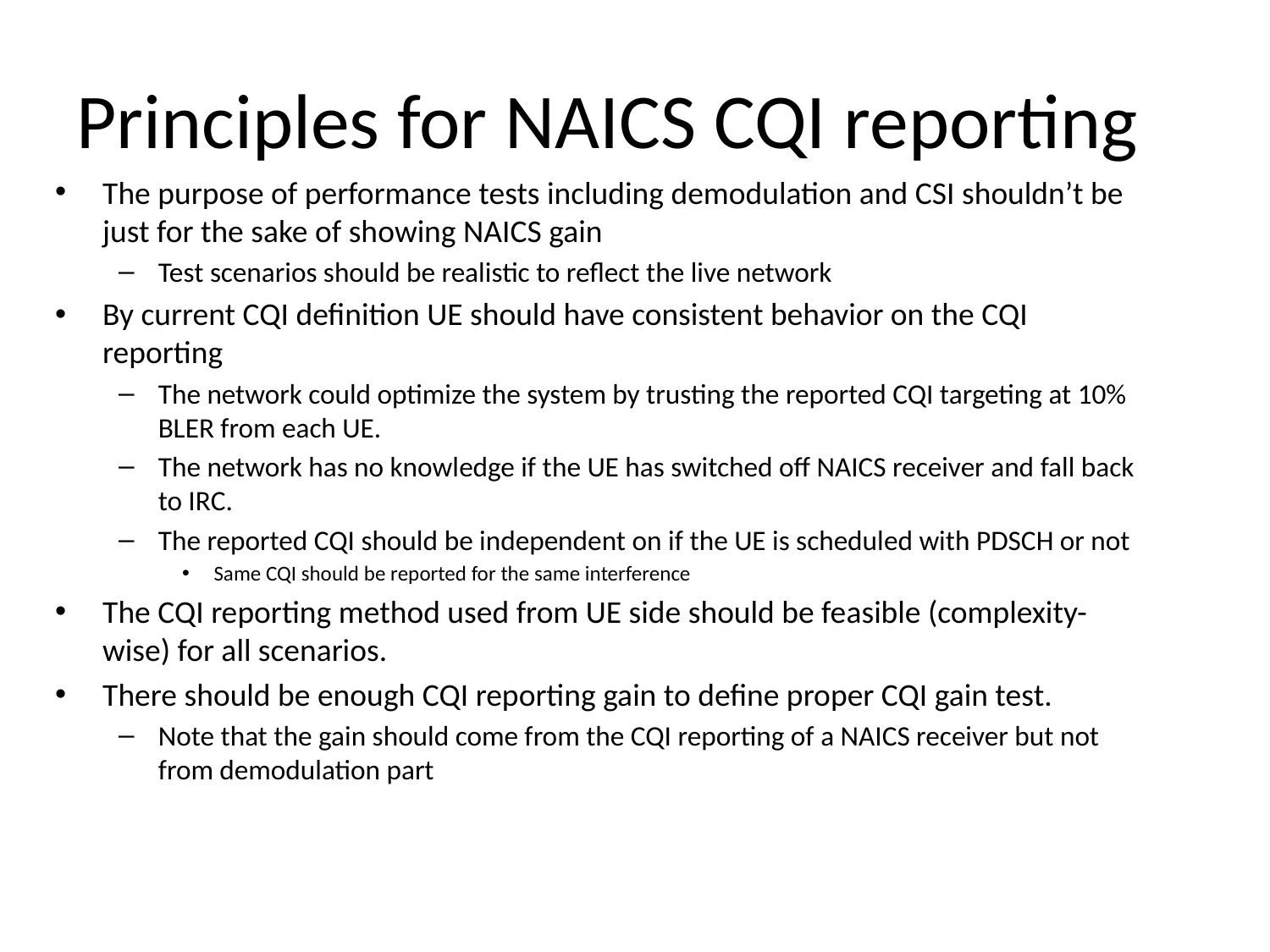

# Principles for NAICS CQI reporting
The purpose of performance tests including demodulation and CSI shouldn’t be just for the sake of showing NAICS gain
Test scenarios should be realistic to reflect the live network
By current CQI definition UE should have consistent behavior on the CQI reporting
The network could optimize the system by trusting the reported CQI targeting at 10% BLER from each UE.
The network has no knowledge if the UE has switched off NAICS receiver and fall back to IRC.
The reported CQI should be independent on if the UE is scheduled with PDSCH or not
Same CQI should be reported for the same interference
The CQI reporting method used from UE side should be feasible (complexity-wise) for all scenarios.
There should be enough CQI reporting gain to define proper CQI gain test.
Note that the gain should come from the CQI reporting of a NAICS receiver but not from demodulation part